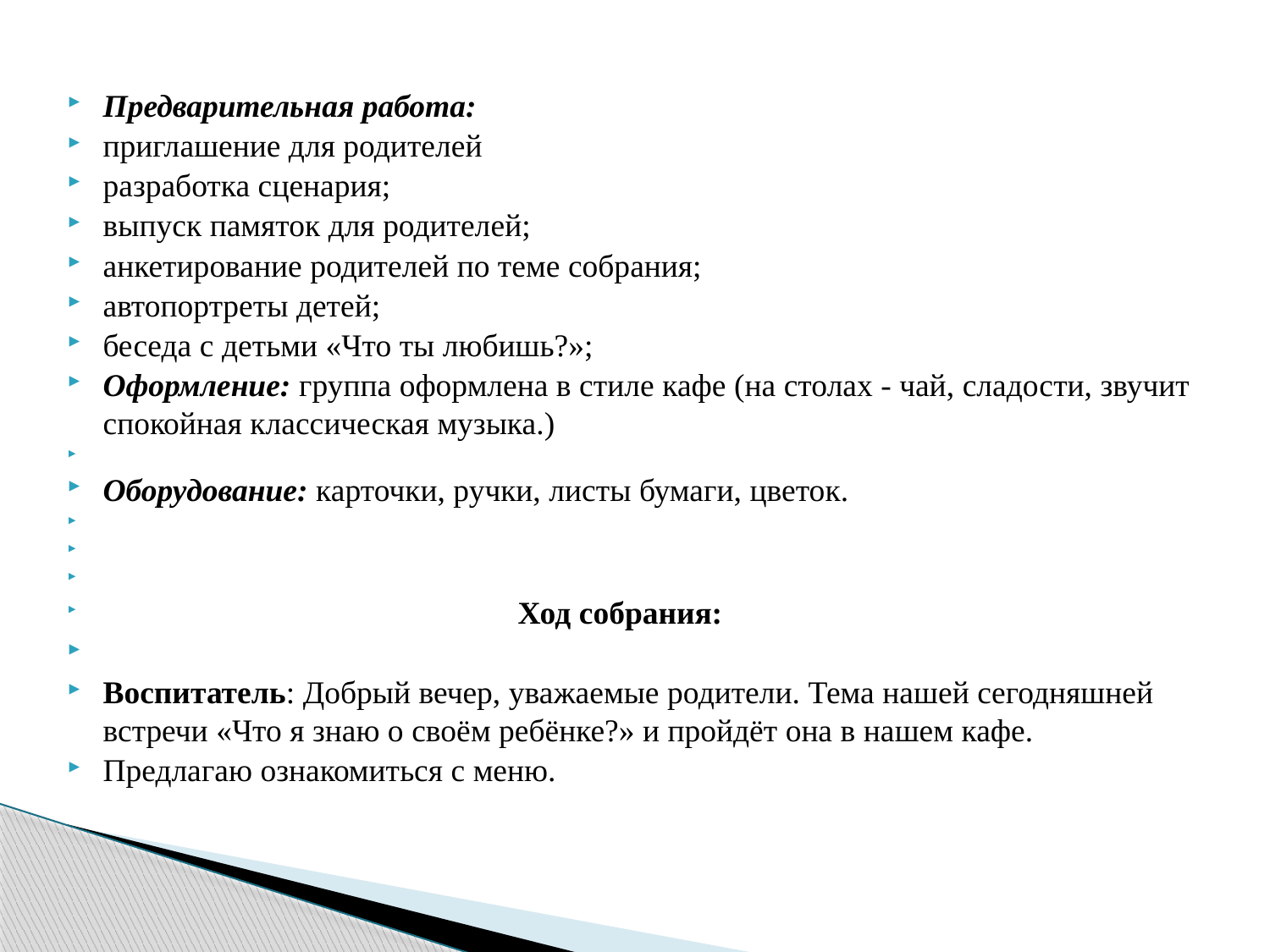

Предварительная работа:
приглашение для родителей
разработка сценария;
выпуск памяток для родителей;
анкетирование родителей по теме собрания;
автопортреты детей;
беседа с детьми «Что ты любишь?»;
Оформление: группа оформлена в стиле кафе (на столах - чай, сладости, звучит спокойная классическая музыка.)

Оборудование: карточки, ручки, листы бумаги, цветок.

                                                                          Ход собрания:

Воспитатель: Добрый вечер, уважаемые родители. Тема нашей сегодняшней встречи «Что я знаю о своём ребёнке?» и пройдёт она в нашем кафе.
Предлагаю ознакомиться с меню.

#